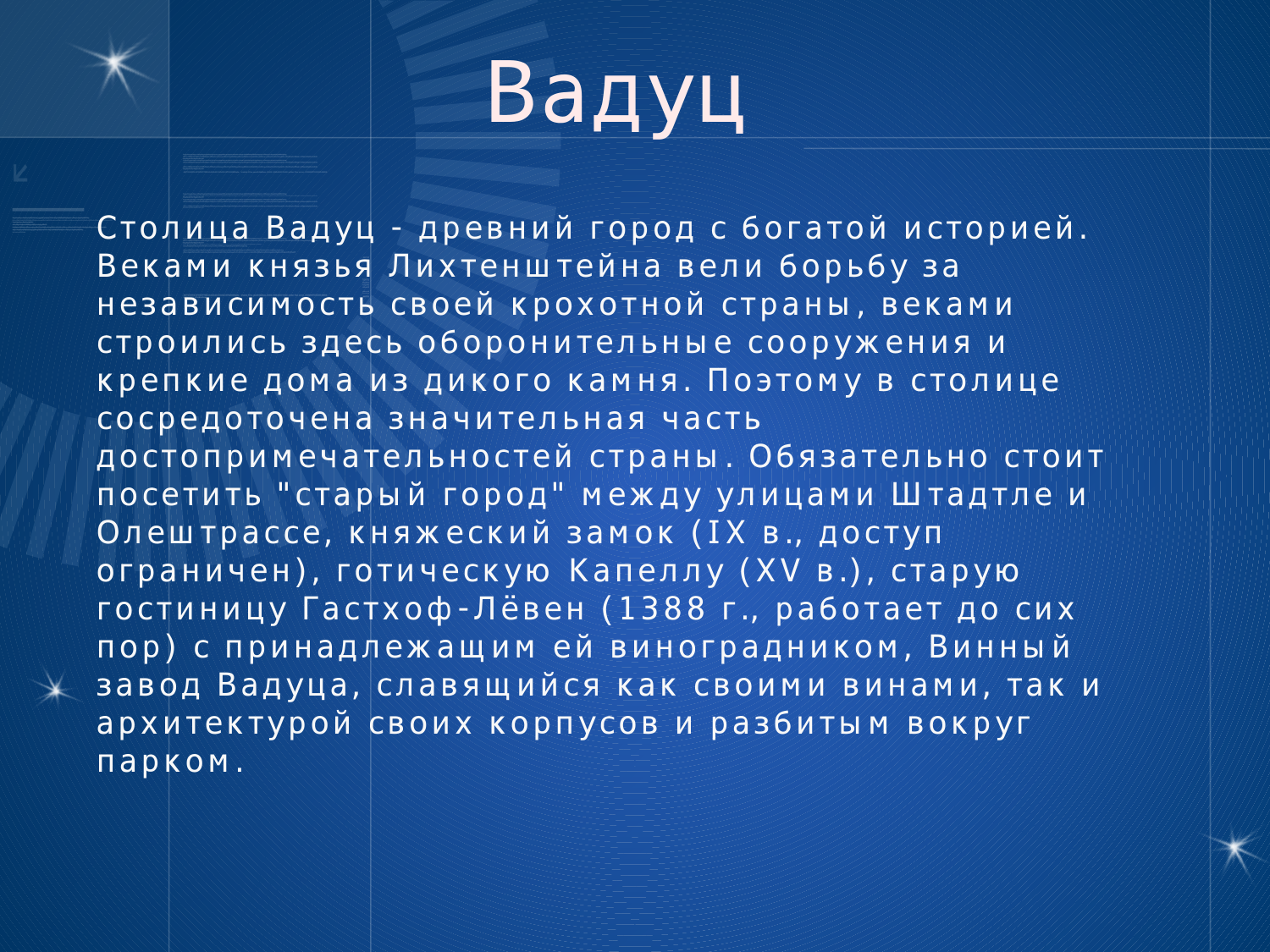

Вадуц
Столица Вадуц - древний город с богатой историей. Веками князья Лихтенштейна вели борьбу за независимость своей крохотной страны, веками строились здесь оборонительные сооружения и крепкие дома из дикого камня. Поэтому в столице сосредоточена значительная часть достопримечательностей страны. Обязательно стоит посетить "старый город" между улицами Штадтле и Олештрассе, княжеский замок (IX в., доступ ограничен), готическую Капеллу (XV в.), старую гостиницу Гастхоф-Лёвен (1388 г., работает до сих пор) с принадлежащим ей виноградником, Винный завод Вадуца, славящийся как своими винами, так и архитектурой своих корпусов и разбитым вокруг парком.